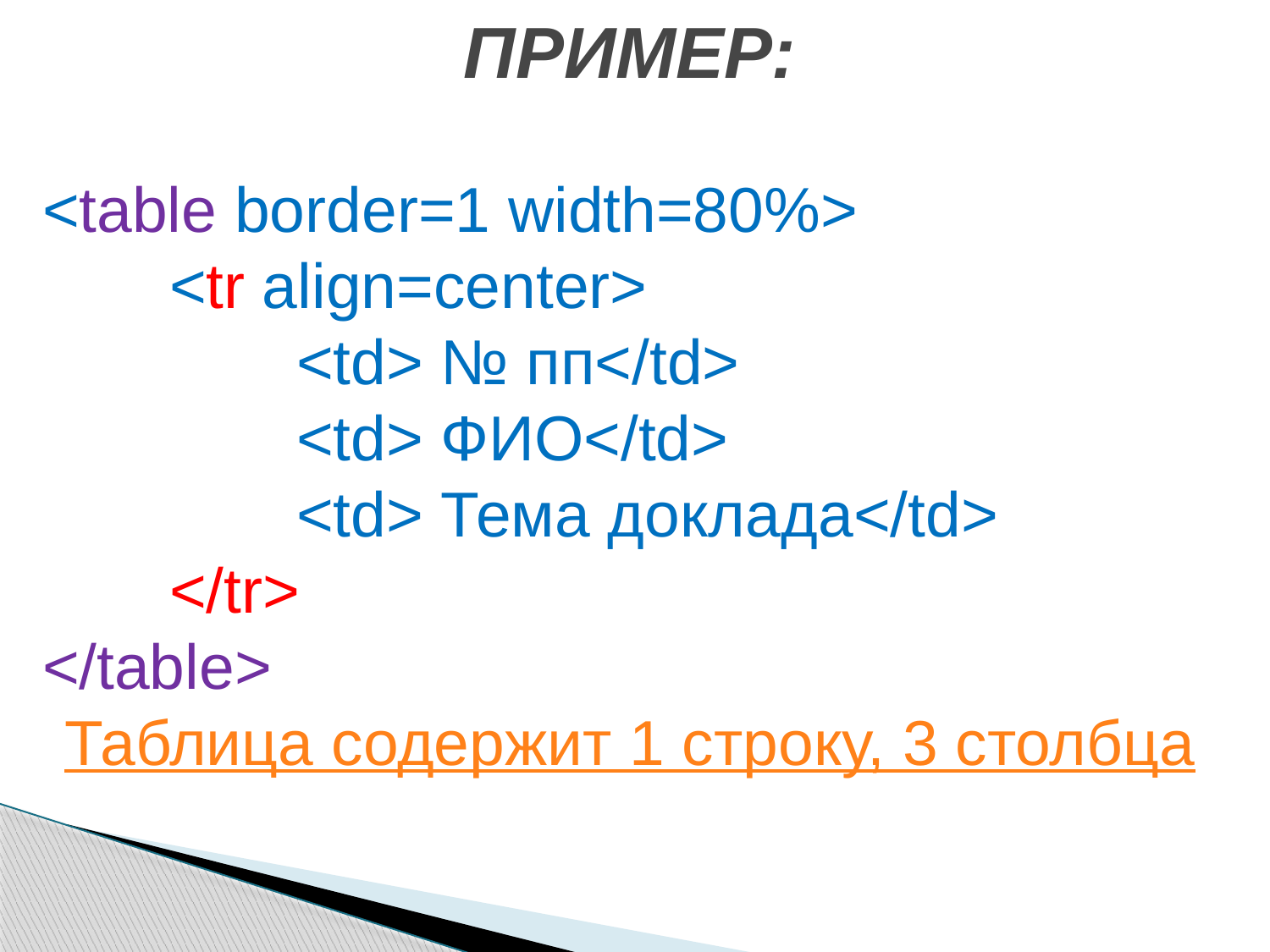

ПРИМЕР:

<table border=1 width=80%>
	<tr align=center>
		<td> № пп</td>
		<td> ФИО</td>
		<td> Тема доклада</td>
	</tr>
</table>
Таблица содержит 1 строку, 3 столбца